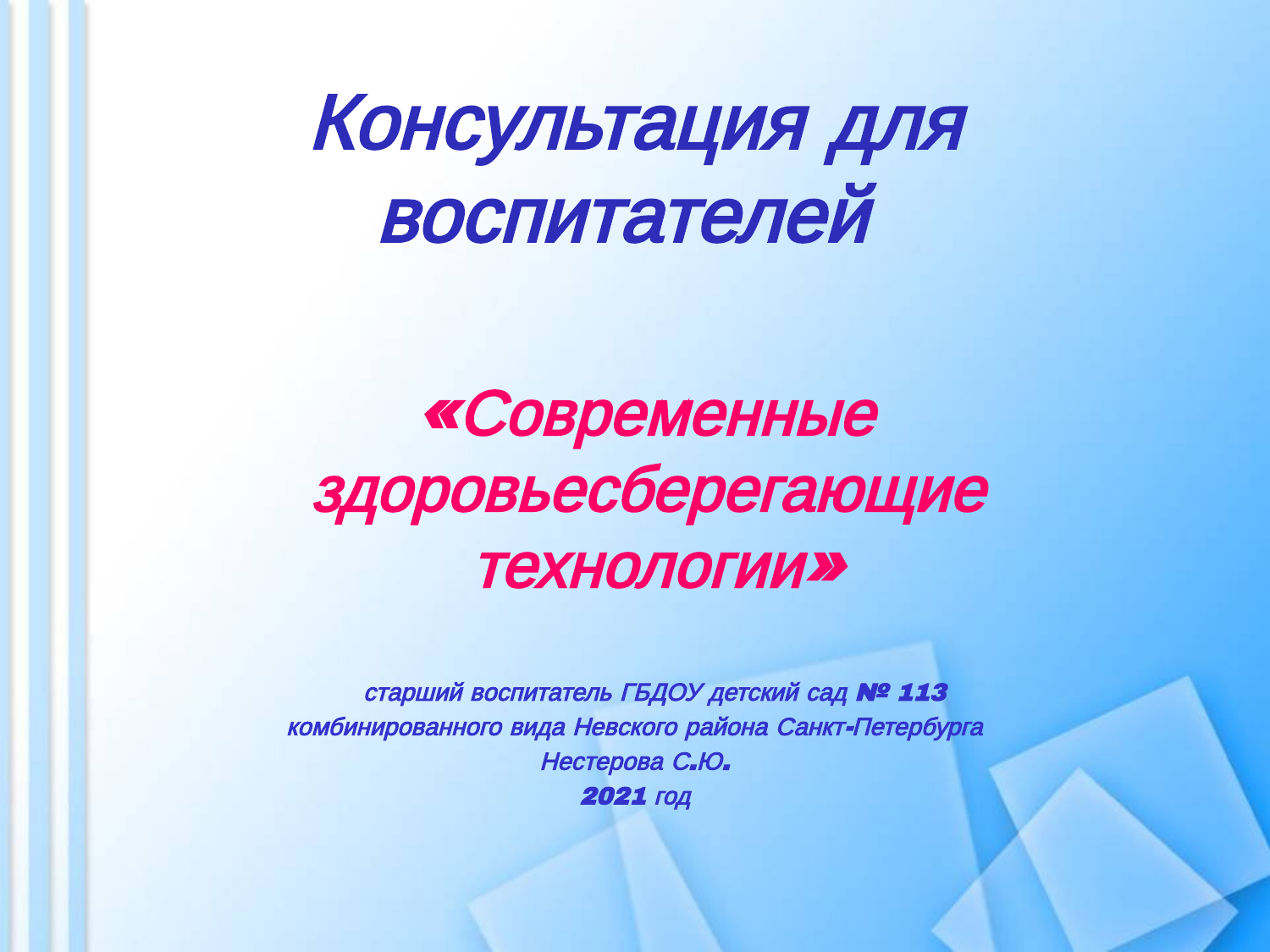

# Консультация для воспитателей

 «Современные здоровьесберегающие  технологии»
старший воспитатель ГБДОУ детский сад № 113
комбинированного вида Невского района Санкт-Петербурга
Нестерова С.Ю.
2021 год